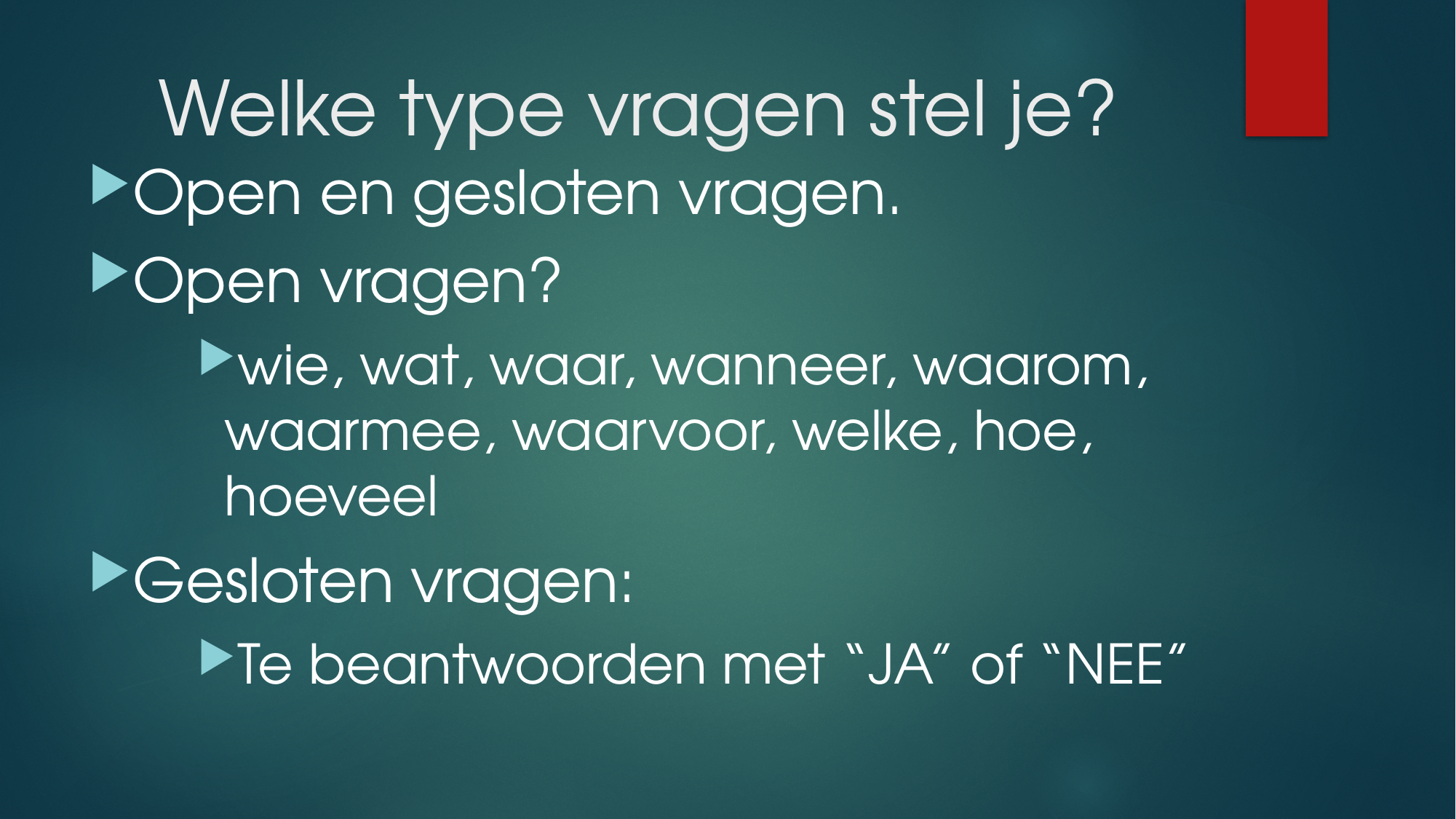

# Welke type vragen stel je?
Open en gesloten vragen.
Open vragen?
wie, wat, waar, wanneer, waarom, waarmee, waarvoor, welke, hoe, hoeveel
Gesloten vragen:
Te beantwoorden met “JA” of “NEE”